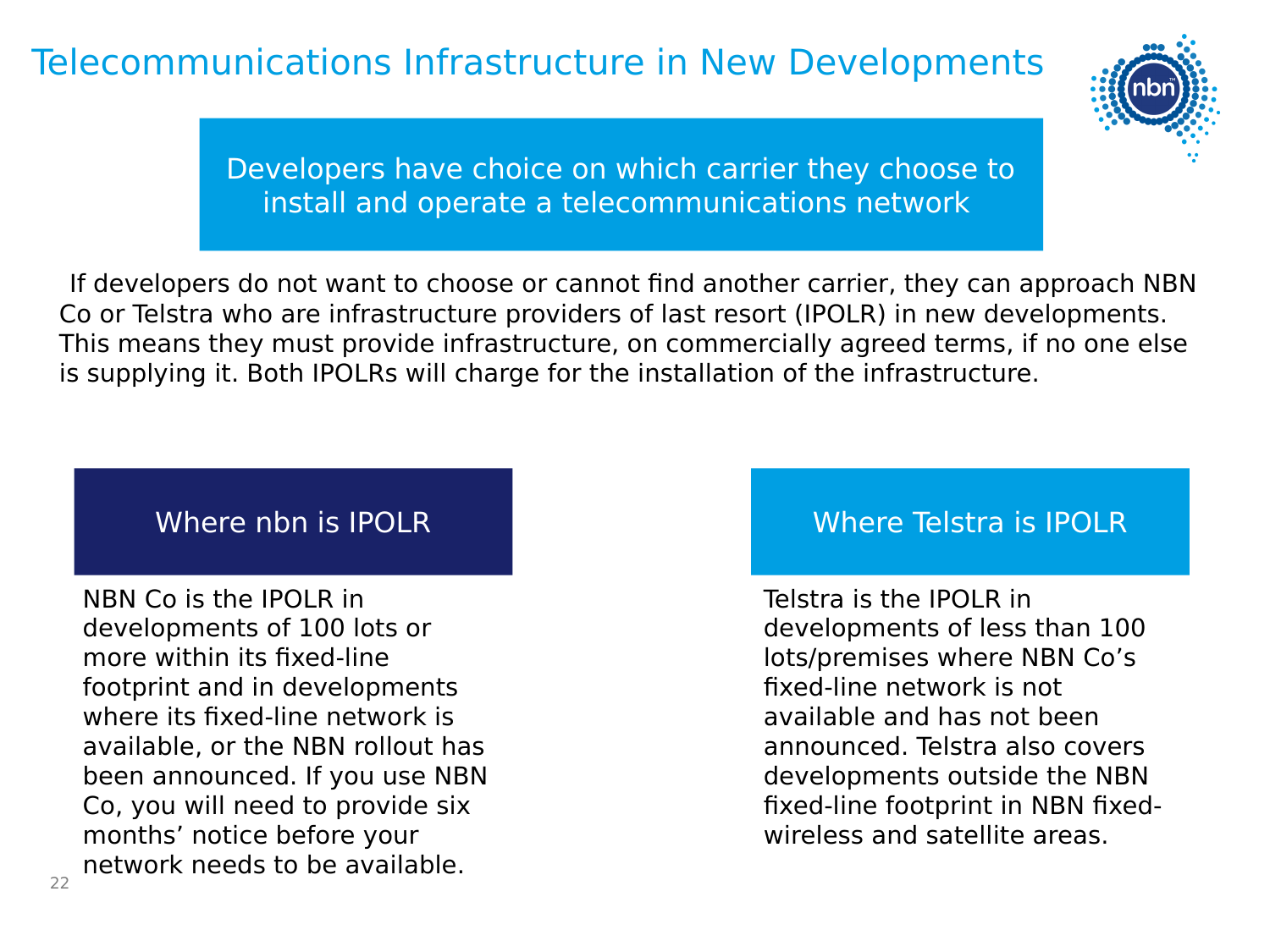

Telecommunications Infrastructure in New Developments

Developers have choice on which carrier they choose to install and operate a telecommunications network
 If developers do not want to choose or cannot find another carrier, they can approach NBN Co or Telstra who are infrastructure providers of last resort (IPOLR) in new developments. This means they must provide infrastructure, on commercially agreed terms, if no one else is supplying it. Both IPOLRs will charge for the installation of the infrastructure.
Where nbn is IPOLR
Where Telstra is IPOLR
NBN Co is the IPOLR in developments of 100 lots or more within its fixed-line footprint and in developments where its fixed-line network is available, or the NBN rollout has been announced. If you use NBN Co, you will need to provide six months’ notice before your network needs to be available.
Telstra is the IPOLR in developments of less than 100 lots/premises where NBN Co’s fixed-line network is not available and has not been announced. Telstra also covers developments outside the NBN fixed-line footprint in NBN fixed-wireless and satellite areas.